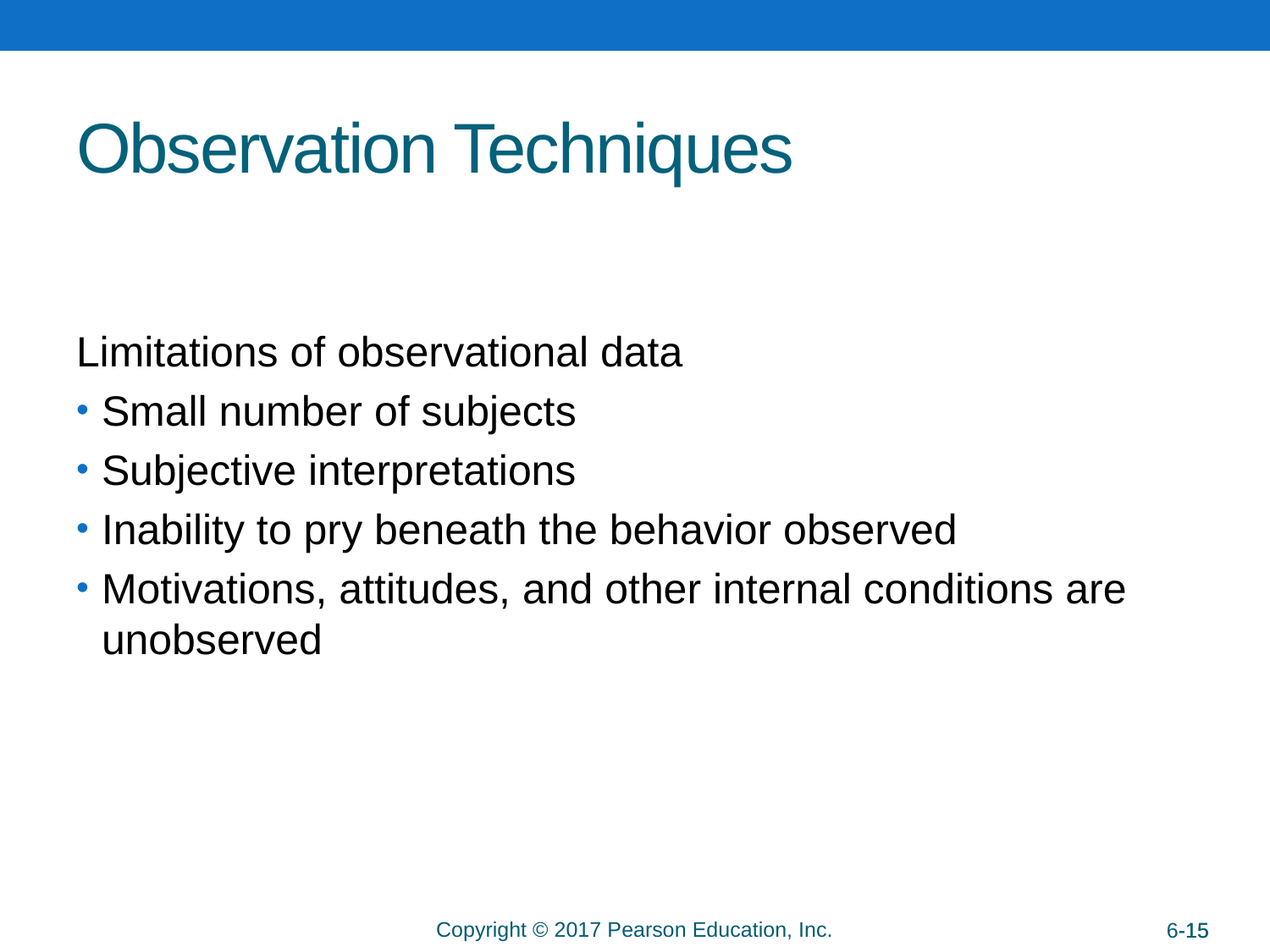

# Observation Techniques
Limitations of observational data
Small number of subjects
Subjective interpretations
Inability to pry beneath the behavior observed
Motivations, attitudes, and other internal conditions are unobserved